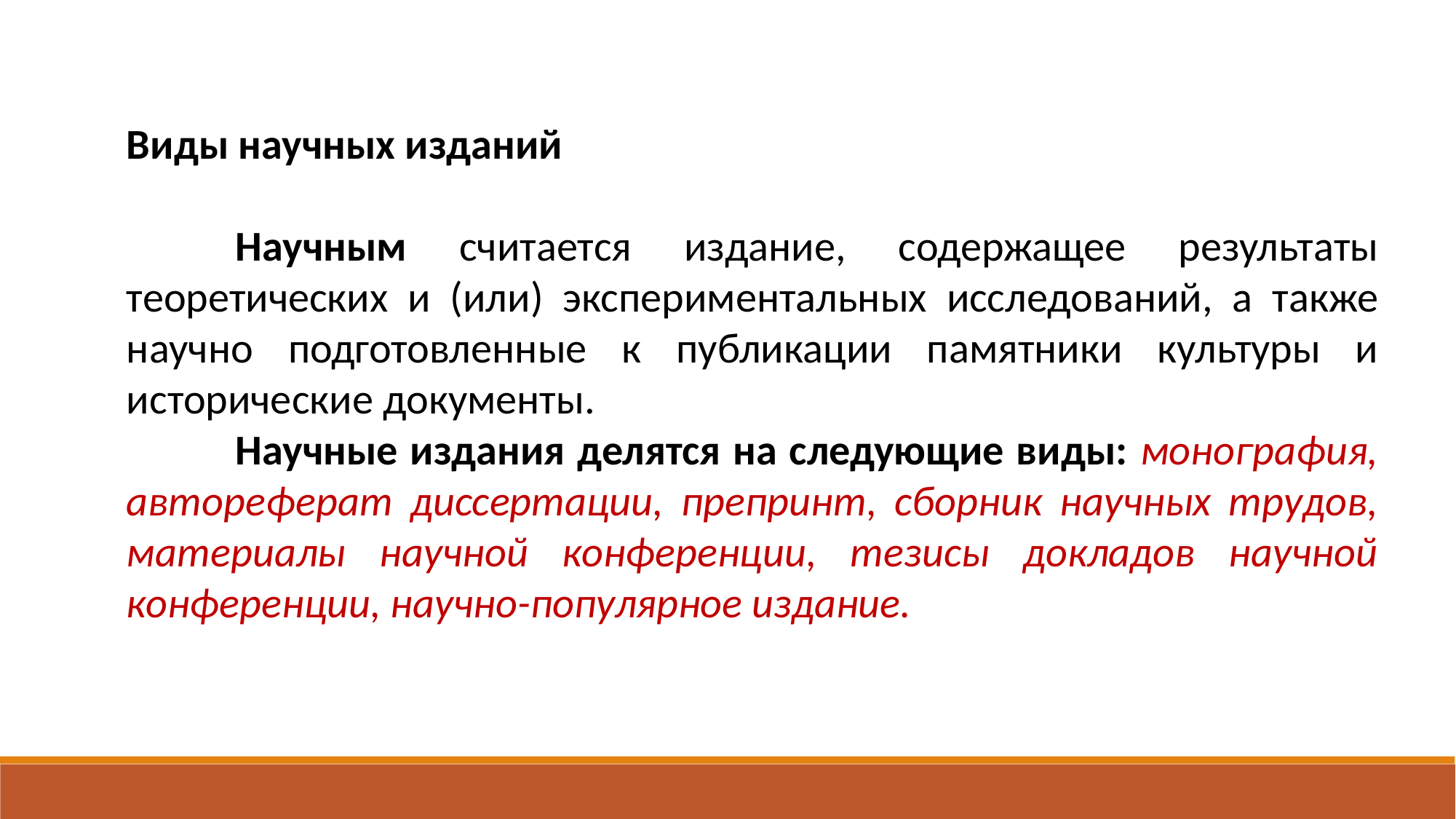

Виды научных изданий

	Научным считается издание, содержащее результаты теоретических и (или) экспериментальных исследований, а также научно подготовленные к публикации памятники культуры и исторические документы.
	Научные издания делятся на следующие виды: монография, автореферат диссертации, препринт, сборник научных трудов, материалы научной конференции, тезисы докладов научной конференции, научно-популярное издание.